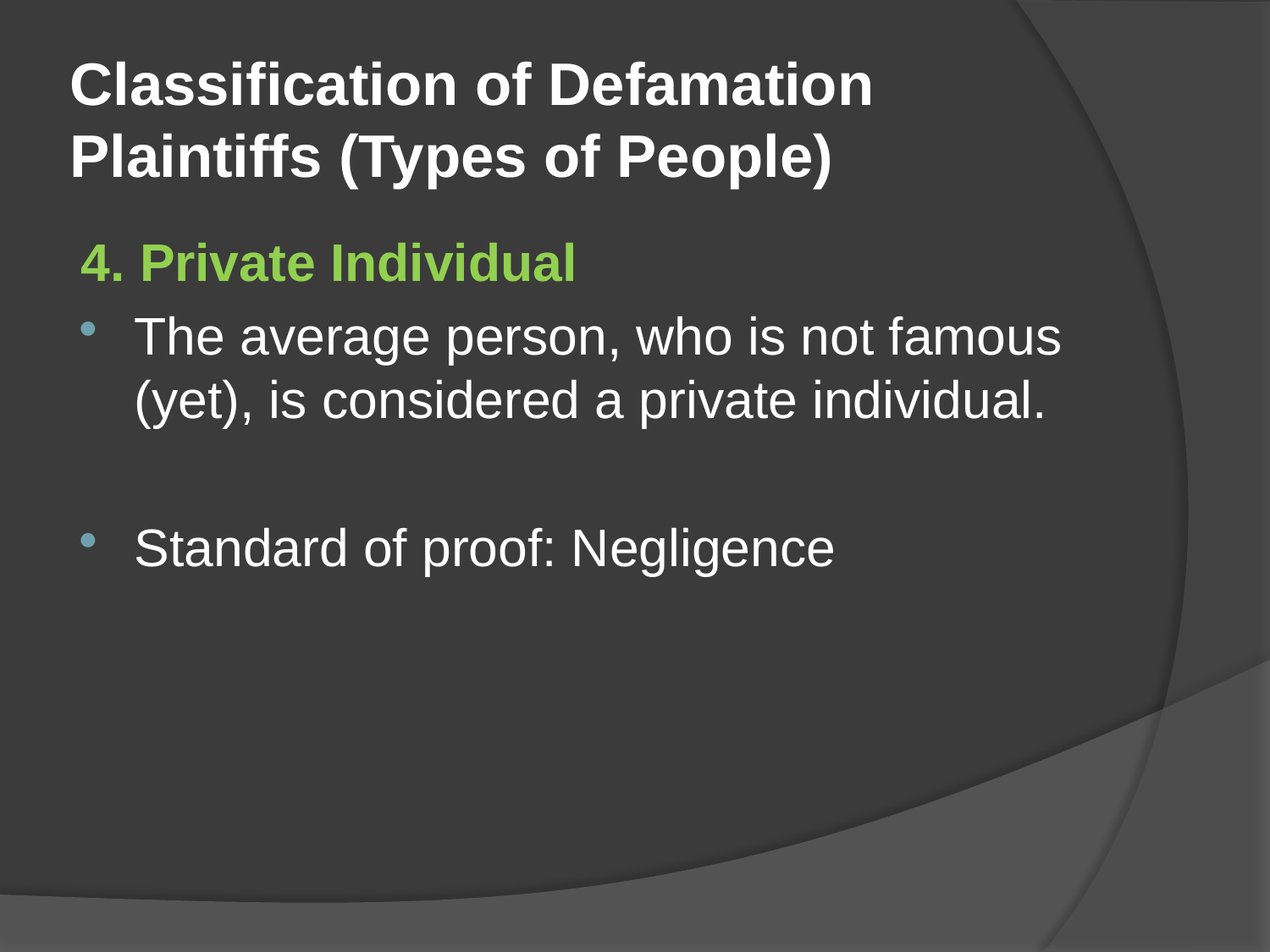

# Classification of Defamation Plaintiffs (Types of People)
4. Private Individual
The average person, who is not famous (yet), is considered a private individual.

Standard of proof: Negligence